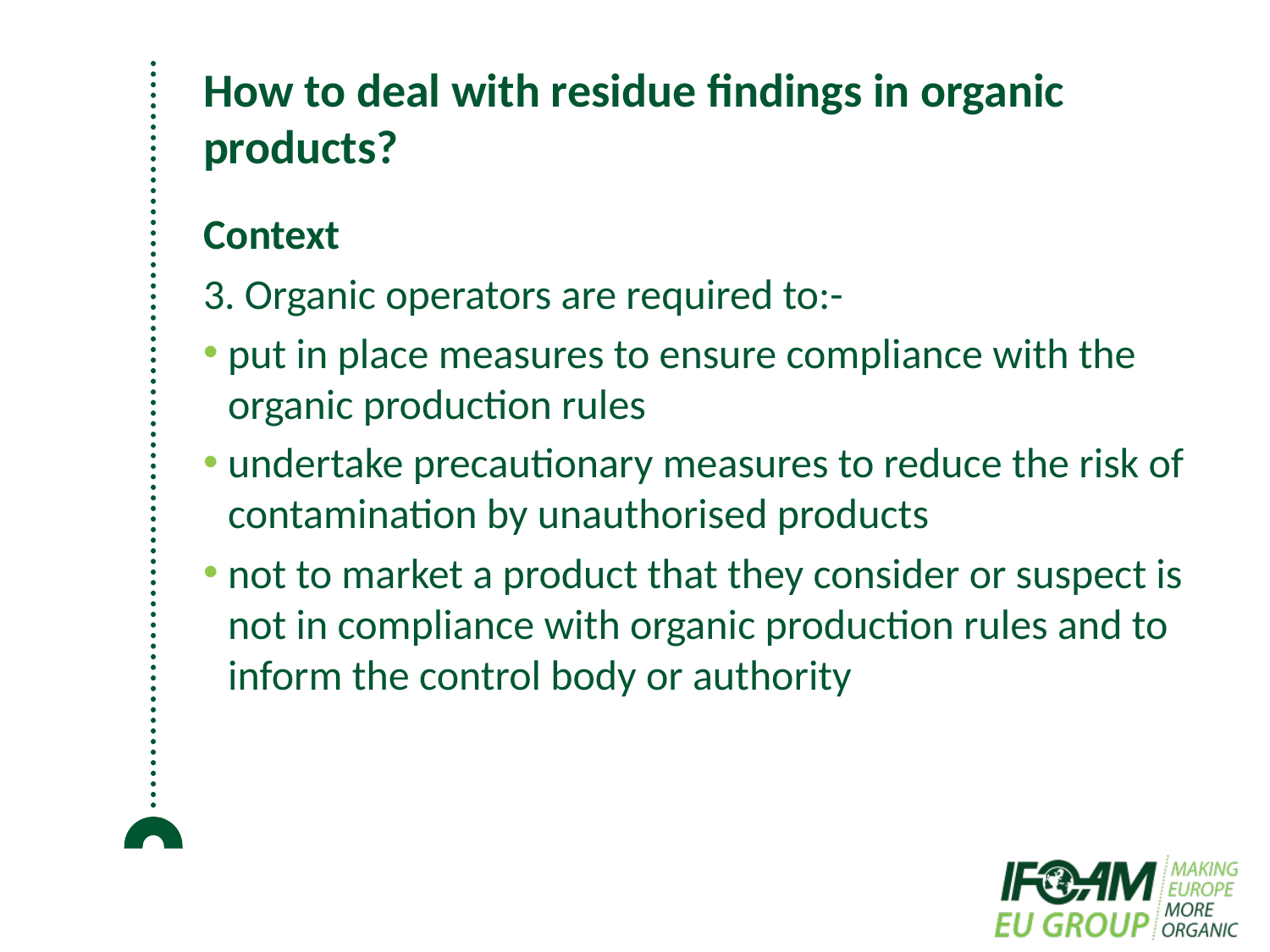

# How to deal with residue findings in organic products?

Context
3. Organic operators are required to:-
put in place measures to ensure compliance with the organic production rules
undertake precautionary measures to reduce the risk of contamination by unauthorised products
not to market a product that they consider or suspect is not in compliance with organic production rules and to inform the control body or authority